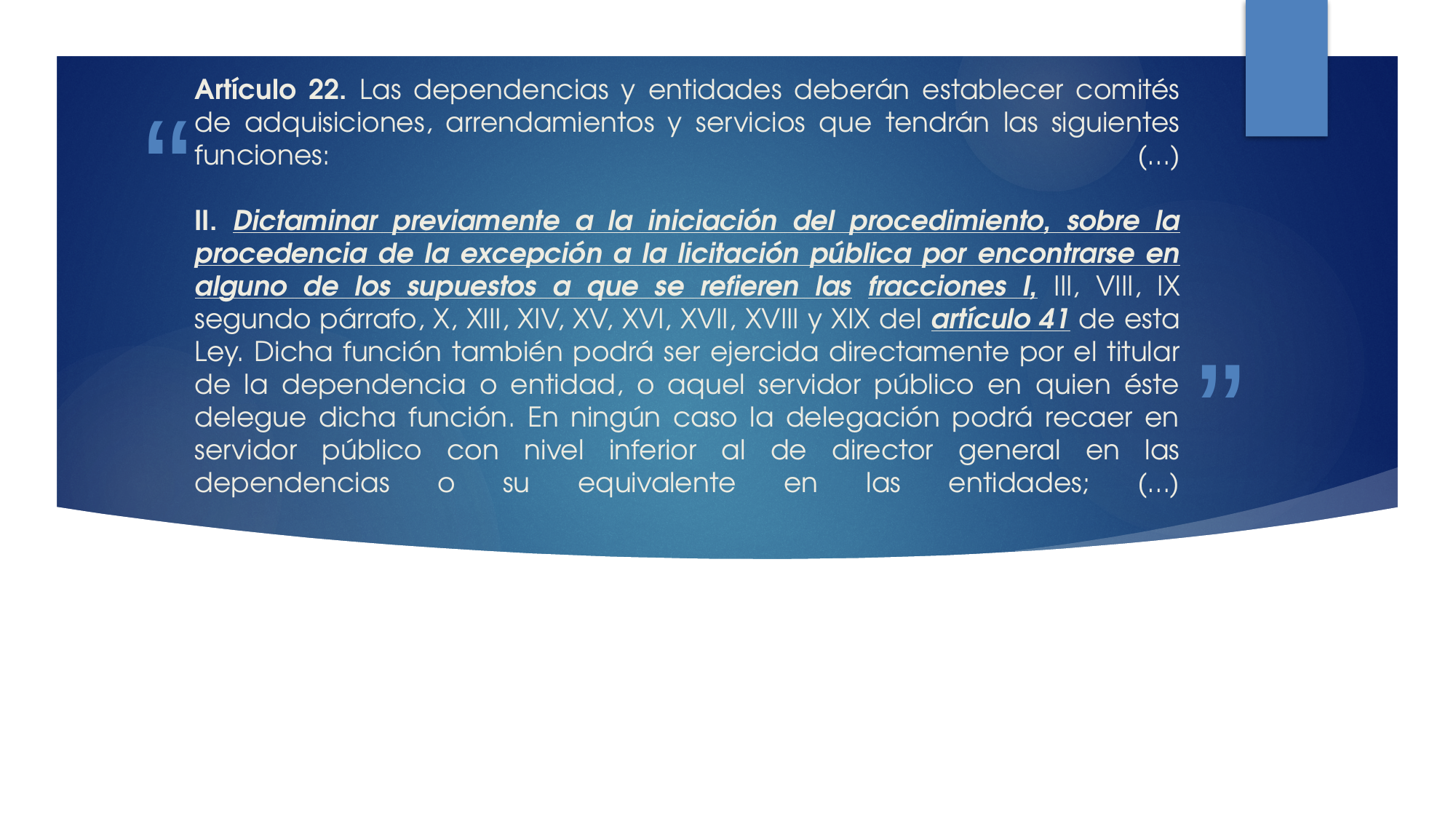

# Artículo 22. Las dependencias y entidades deberán establecer comités de adquisiciones, arrendamientos y servicios que tendrán las siguientes funciones: (…) II. Dictaminar previamente a la iniciación del procedimiento, sobre la procedencia de la excepción a la licitación pública por encontrarse en alguno de los supuestos a que se refieren las fracciones I, III, VIII, IX segundo párrafo, X, XIII, XIV, XV, XVI, XVII, XVIII y XIX del artículo 41 de esta Ley. Dicha función también podrá ser ejercida directamente por el titular de la dependencia o entidad, o aquel servidor público en quien éste delegue dicha función. En ningún caso la delegación podrá recaer en servidor público con nivel inferior al de director general en las dependencias o su equivalente en las entidades; (…)